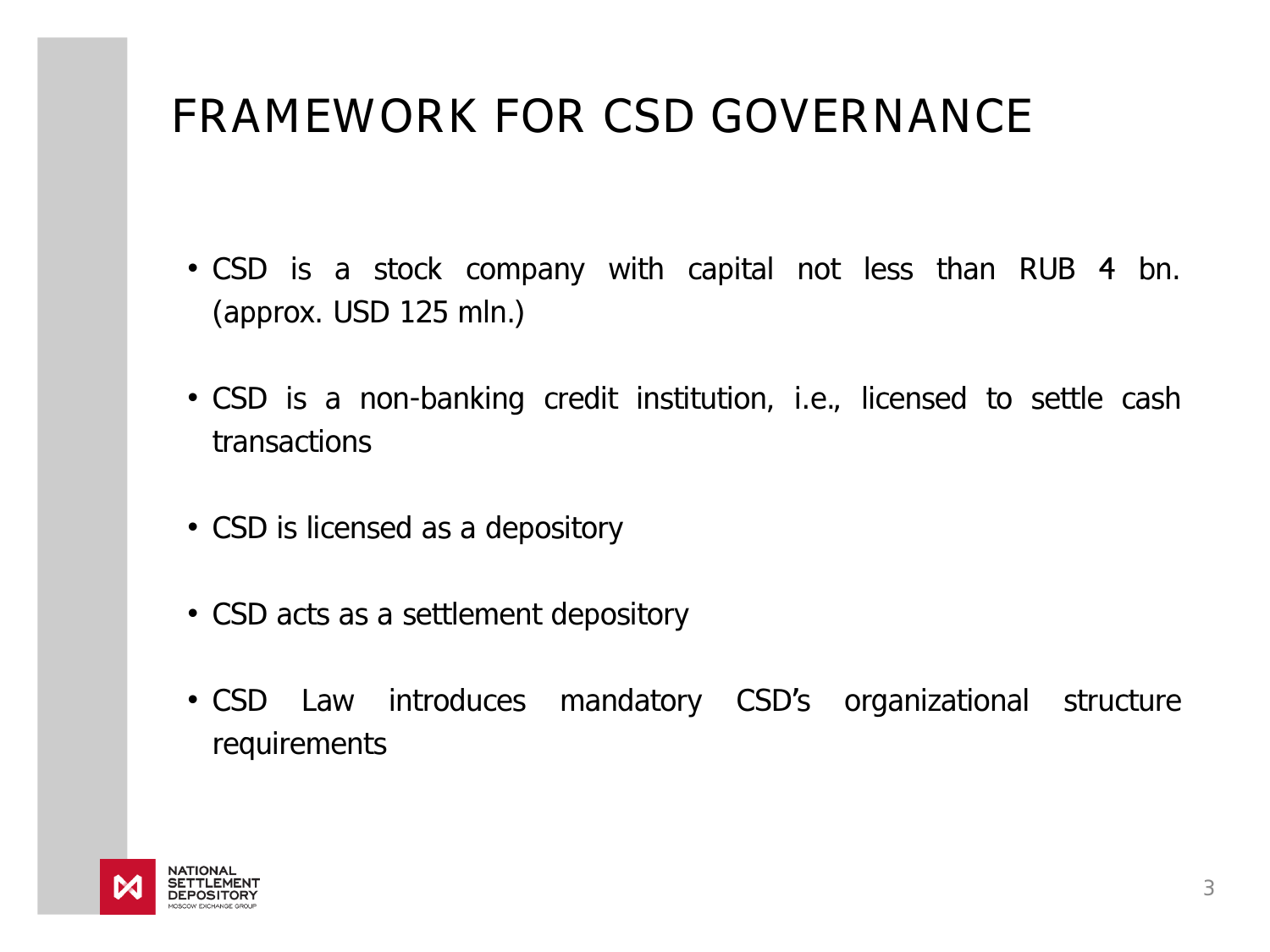

# Framework for CSD Governance
CSD is a stock company with capital not less than RUB 4 bn.
(approx. USD 125 mln.)

CSD is a non-banking credit institution, i.e., licensed to settle cash transactions

CSD is licensed as a depository

CSD acts as a settlement depository

CSD Law introduces mandatory CSD’s organizational structure requirements

3